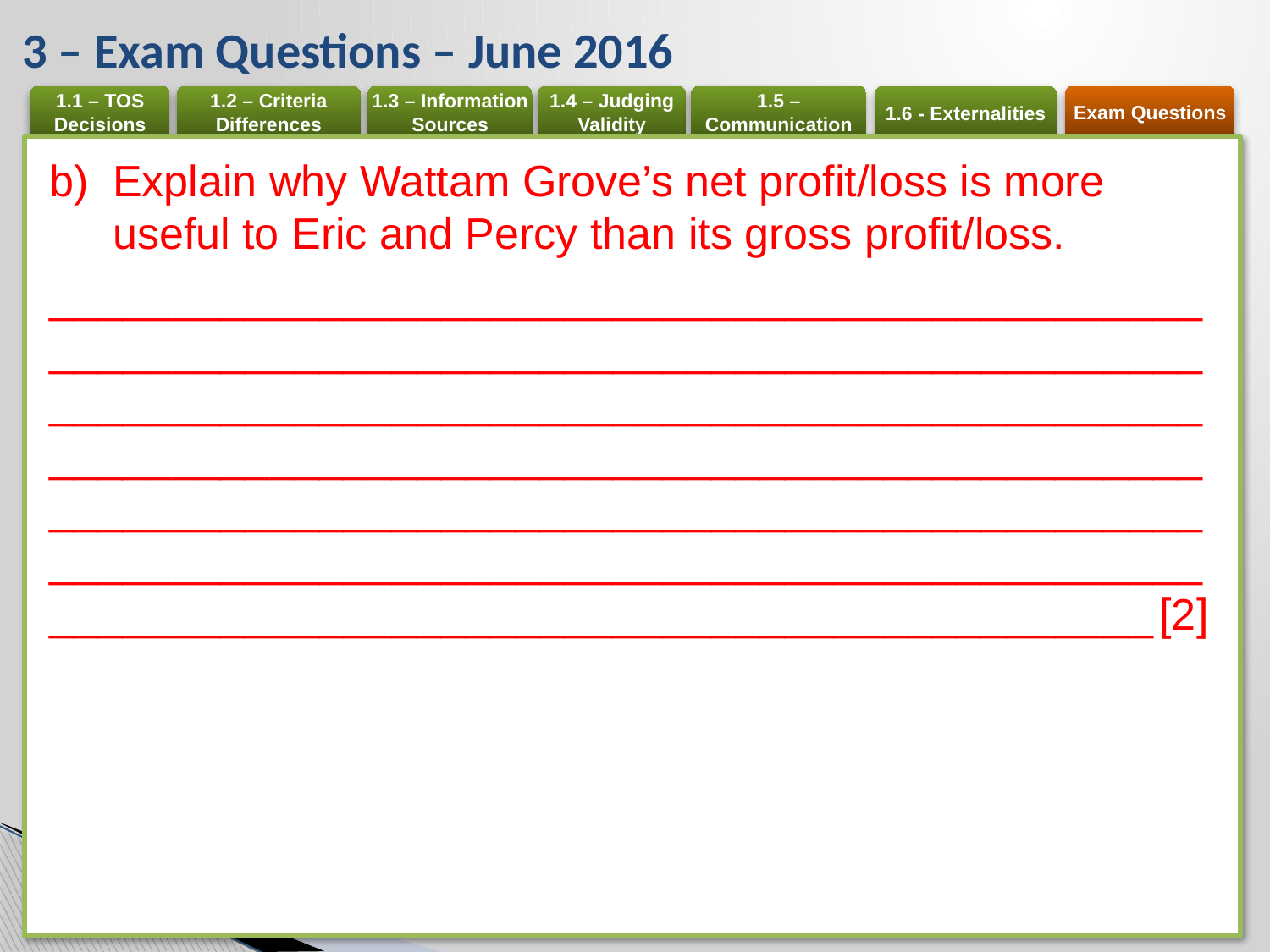

# 3 – Exam Questions – June 2016
Explain why Wattam Grove’s net profit/loss is more useful to Eric and Percy than its gross profit/loss.
_______________________________________________________________________________________________________________________________________________________________________________________________________________________________________________________________________________________________________________________________________	[2]